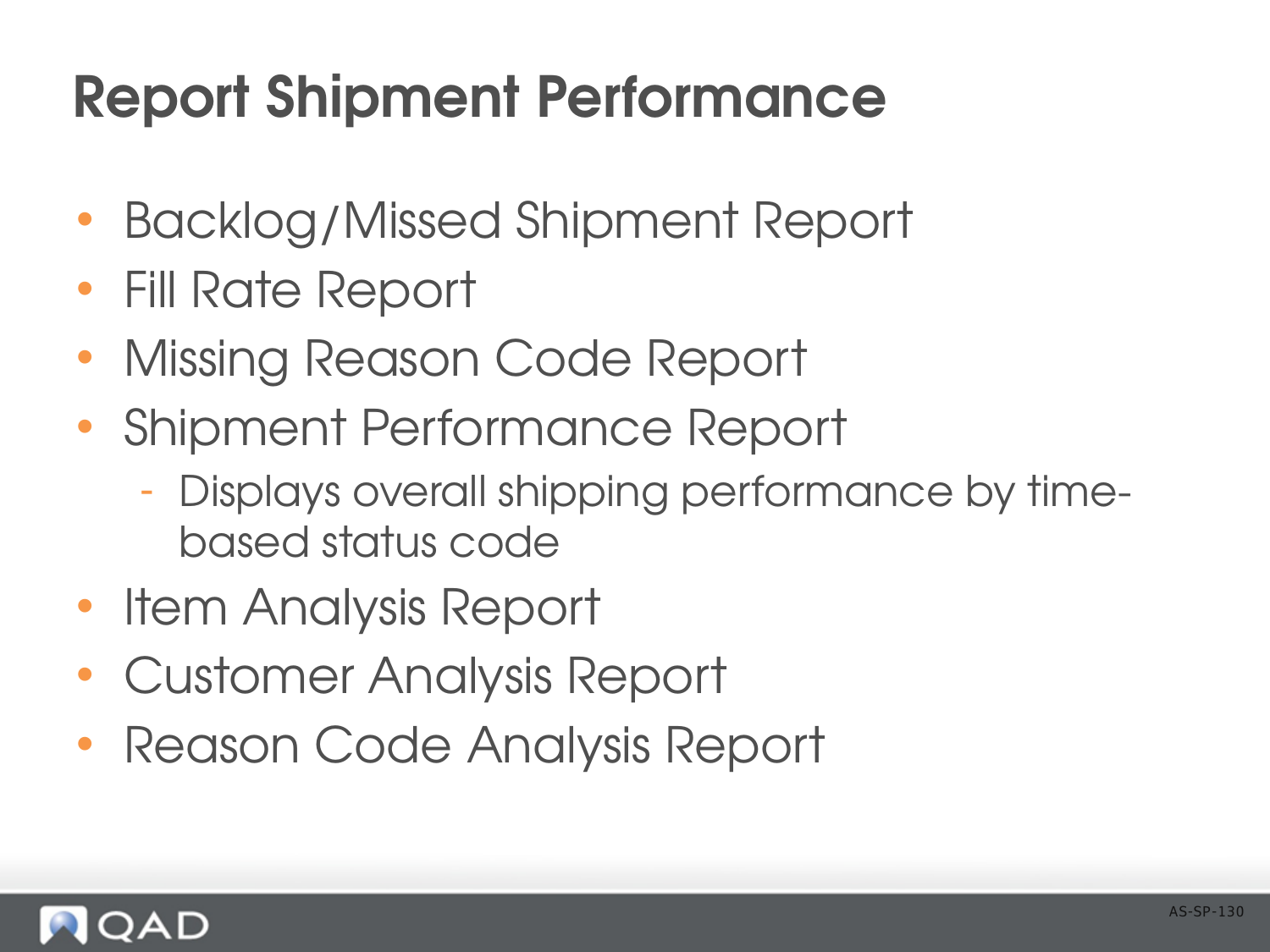

# Report Shipment Performance
Backlog/Missed Shipment Report
Fill Rate Report
Missing Reason Code Report
Shipment Performance Report
Displays overall shipping performance by time-based status code
Item Analysis Report
Customer Analysis Report
Reason Code Analysis Report
AS-SP-130